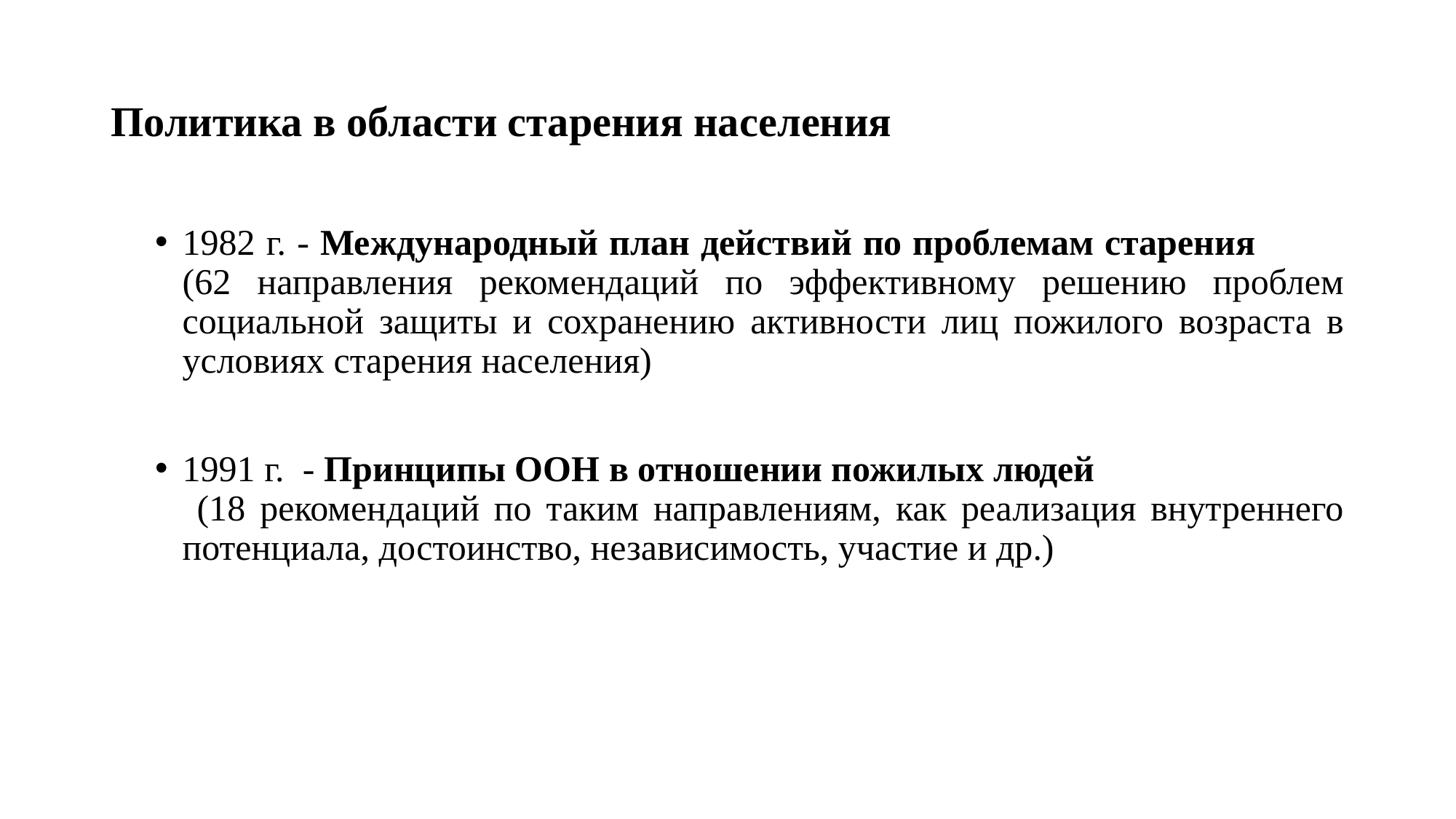

# Политика в области старения населения
1982 г. - Международный план действий по проблемам старения         (62 направления рекомендаций по эффективному решению проблем социальной защиты и сохранению активности лиц пожилого возраста в условиях старения населения)

1991 г.  - Принципы ООН в отношении пожилых людей                             (18 рекомендаций по таким направлениям, как реализация внутреннего потенциала, достоинство, независимость, участие и др.)